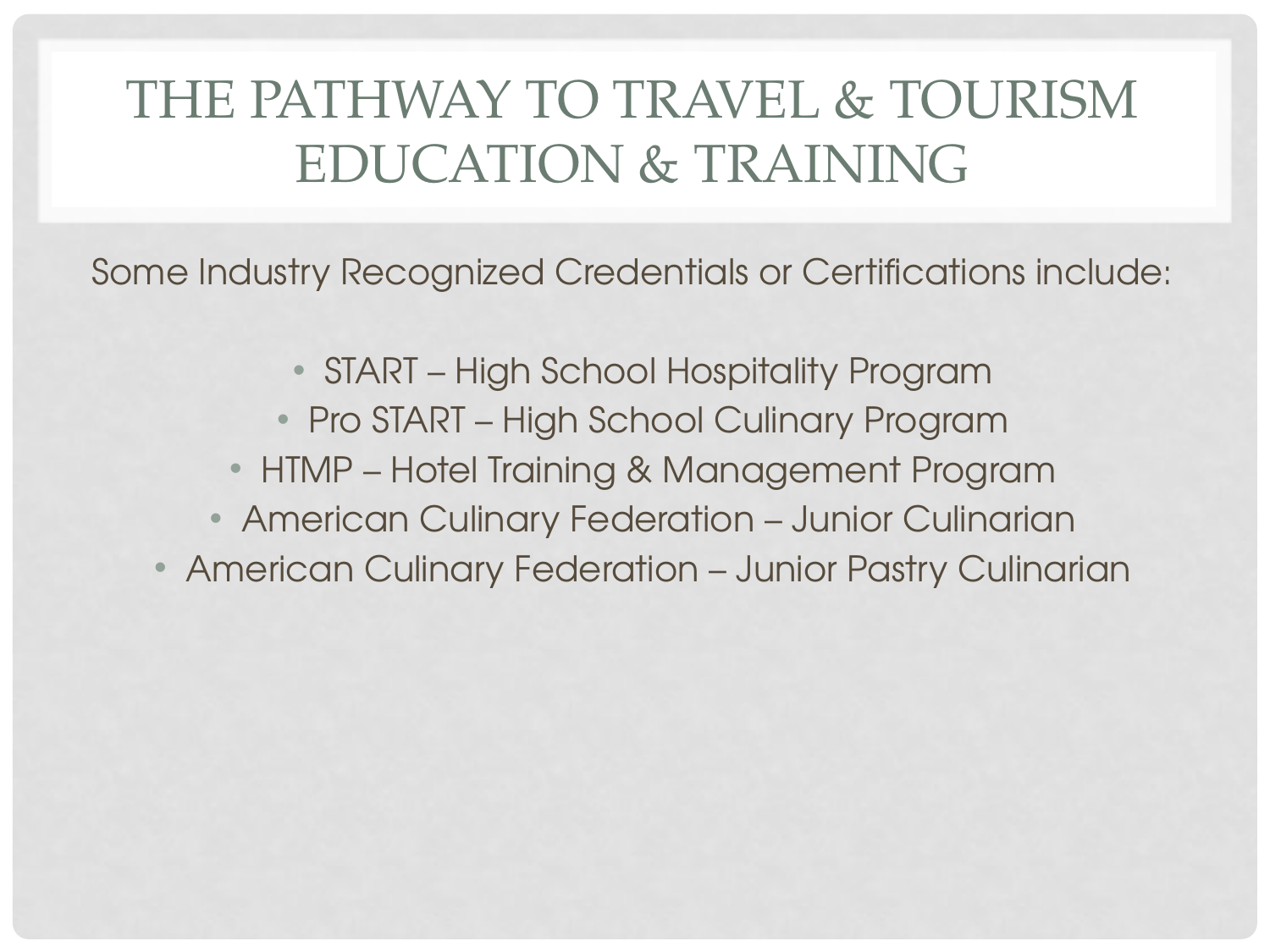

# The Pathway to Travel & Tourism Education & Training
Some Industry Recognized Credentials or Certifications include:

START – High School Hospitality Program
Pro START – High School Culinary Program
HTMP – Hotel Training & Management Program
American Culinary Federation – Junior Culinarian
American Culinary Federation – Junior Pastry Culinarian